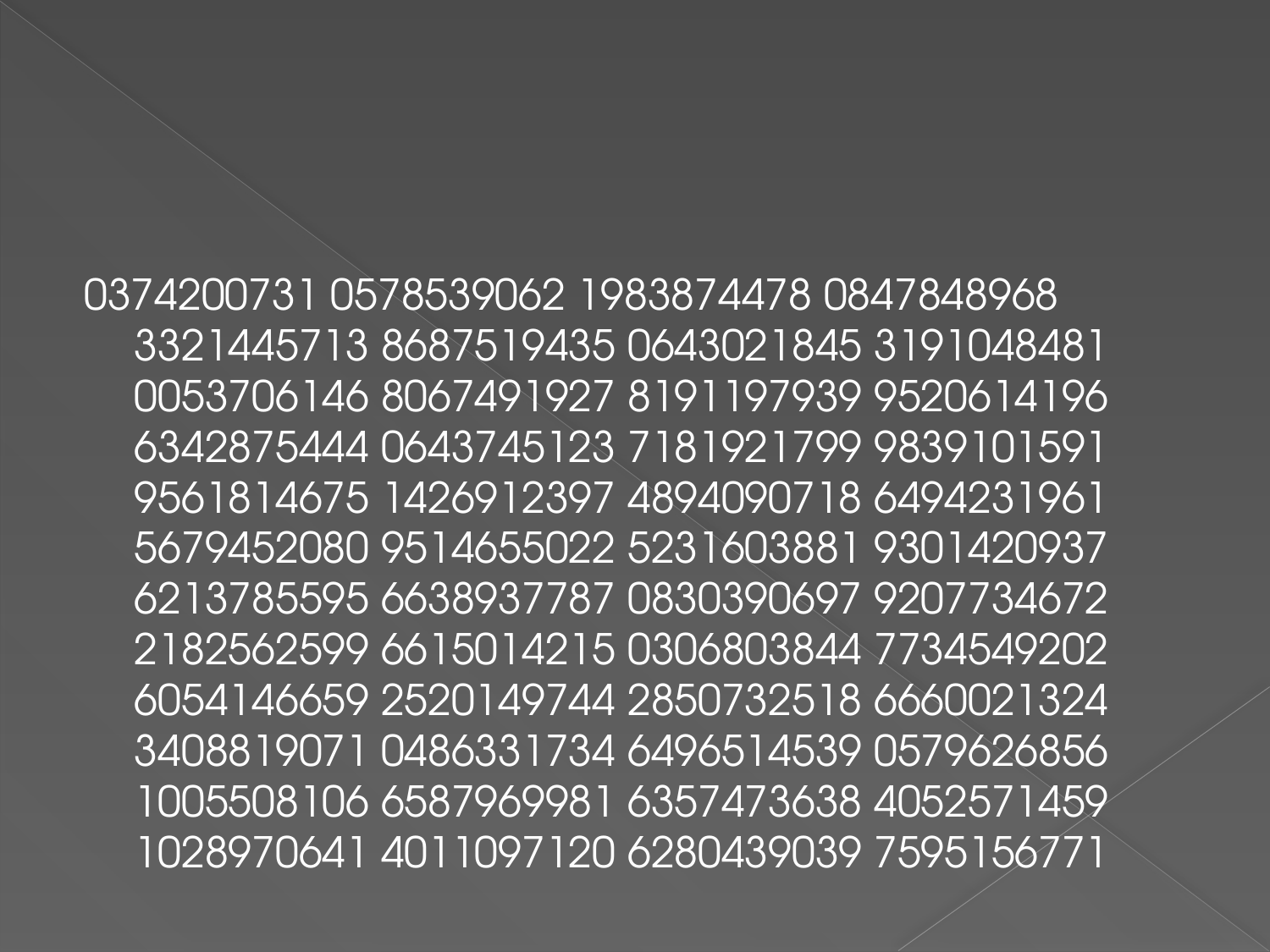

#
0374200731 0578539062 1983874478 0847848968 3321445713 8687519435 0643021845 3191048481 0053706146 8067491927 8191197939 9520614196 6342875444 0643745123 7181921799 9839101591 9561814675 1426912397 4894090718 6494231961 5679452080 9514655022 5231603881 9301420937 6213785595 6638937787 0830390697 9207734672 2182562599 6615014215 0306803844 7734549202 6054146659 2520149744 2850732518 6660021324 3408819071 0486331734 6496514539 0579626856 1005508106 6587969981 6357473638 4052571459 1028970641 4011097120 6280439039 7595156771